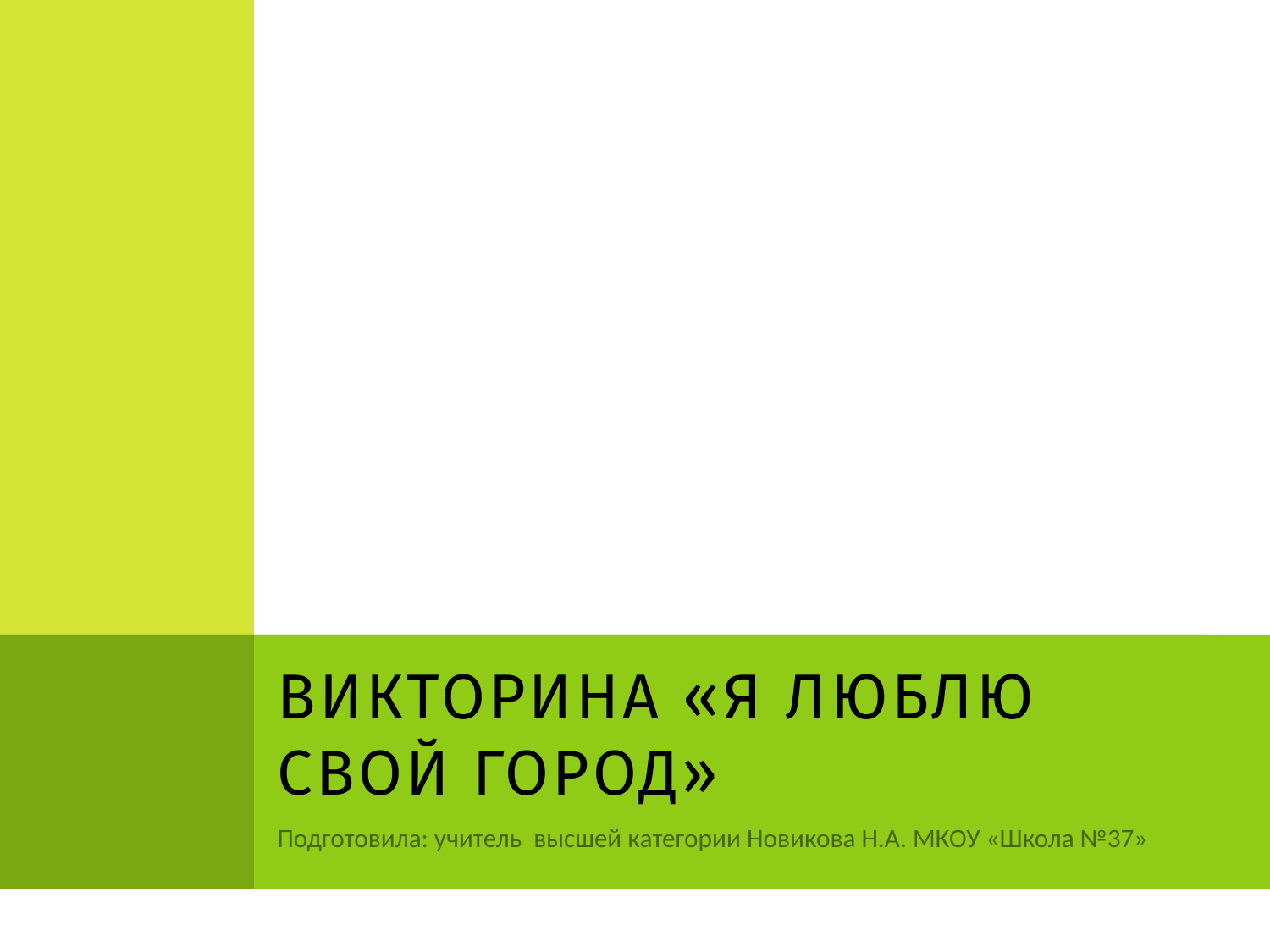

# Викторина «Я люблю свой город»
Подготовила: учитель  высшей категории Новикова Н.А. МКОУ «Школа №37»